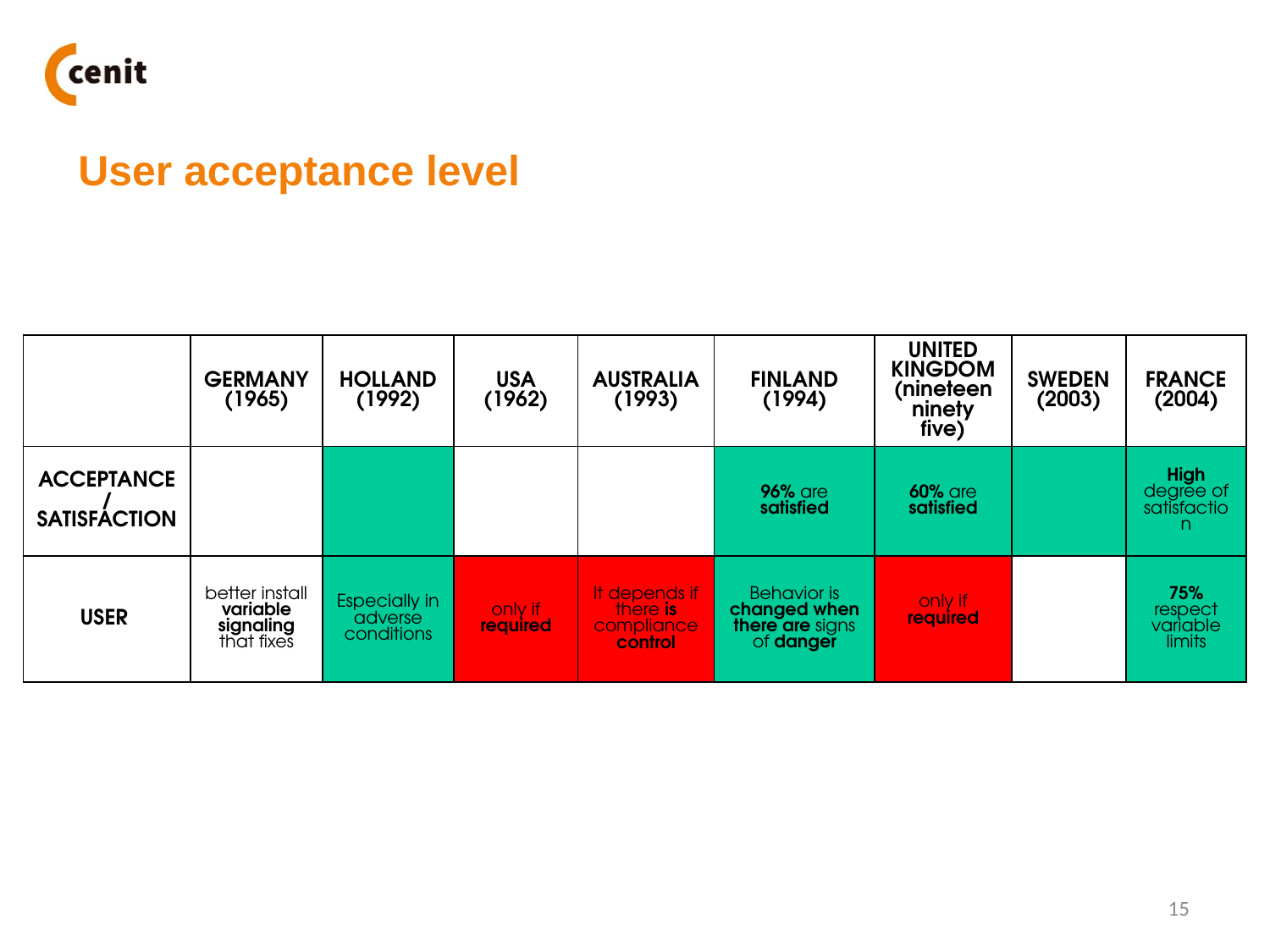

# User acceptance level
|  | GERMANY (1965) | HOLLAND (1992) | USA (1962) | AUSTRALIA (1993) | FINLAND (1994) | UNITED KINGDOM (nineteen ninety five) | SWEDEN (2003) | FRANCE (2004) |
| --- | --- | --- | --- | --- | --- | --- | --- | --- |
| ACCEPTANCE/SATISFACTION |  |  |  |  | 96% are satisfied | 60% are satisfied |  | High degree of satisfaction |
| USER | better install variable signaling that fixes | Especially in adverse conditions | only if required | It depends if there is compliance control | Behavior is changed when there are signs of danger | only if required |  | 75% respect variable limits |
15